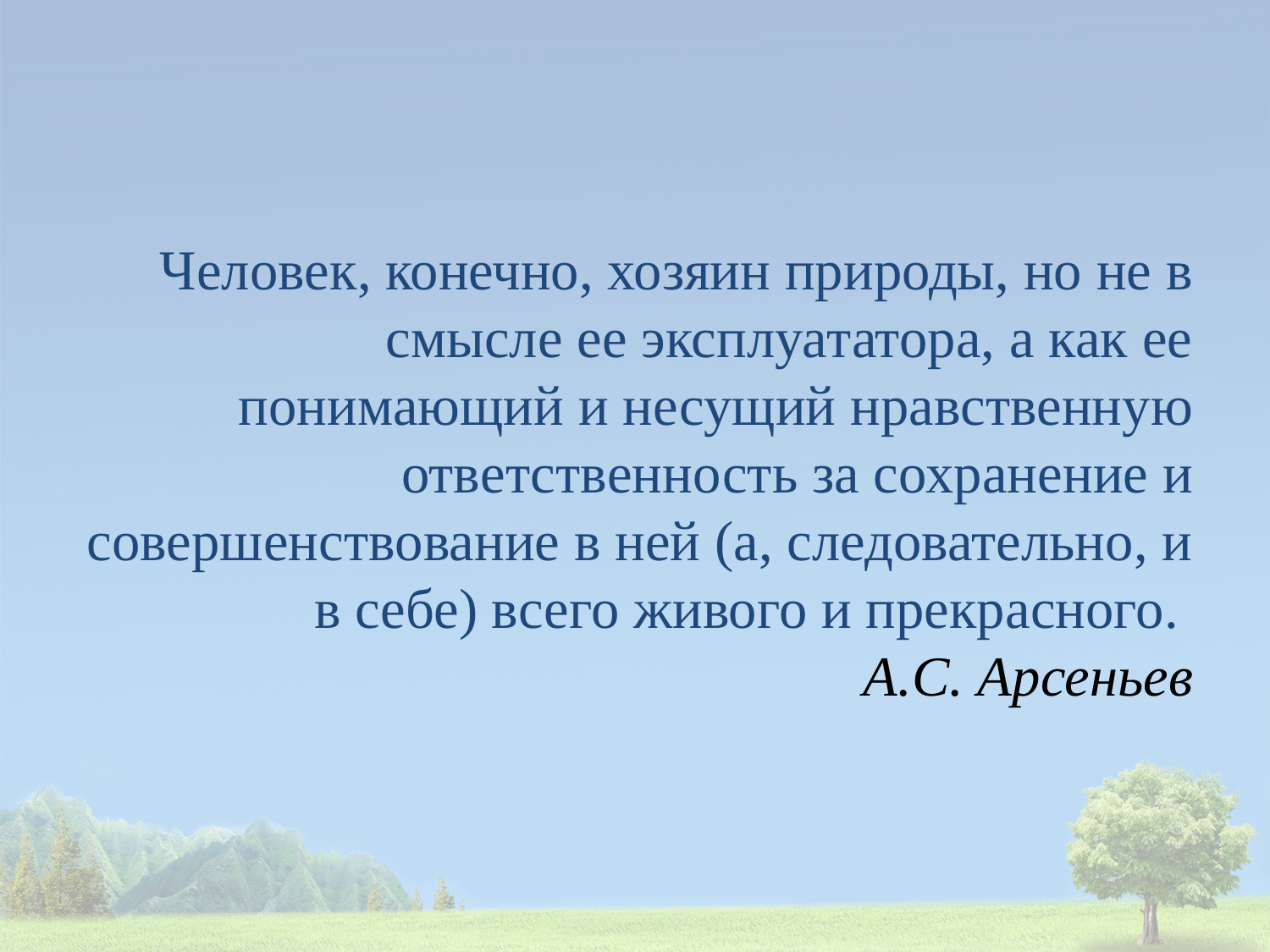

# Человек, конечно, хозяин природы, но не в смысле ее эксплуататора, а как ее понимающий и несущий нравственную ответственность за сохранение и совершенствование в ней (а, следовательно, и в себе) всего живого и прекрасного.  А.С. Арсеньев